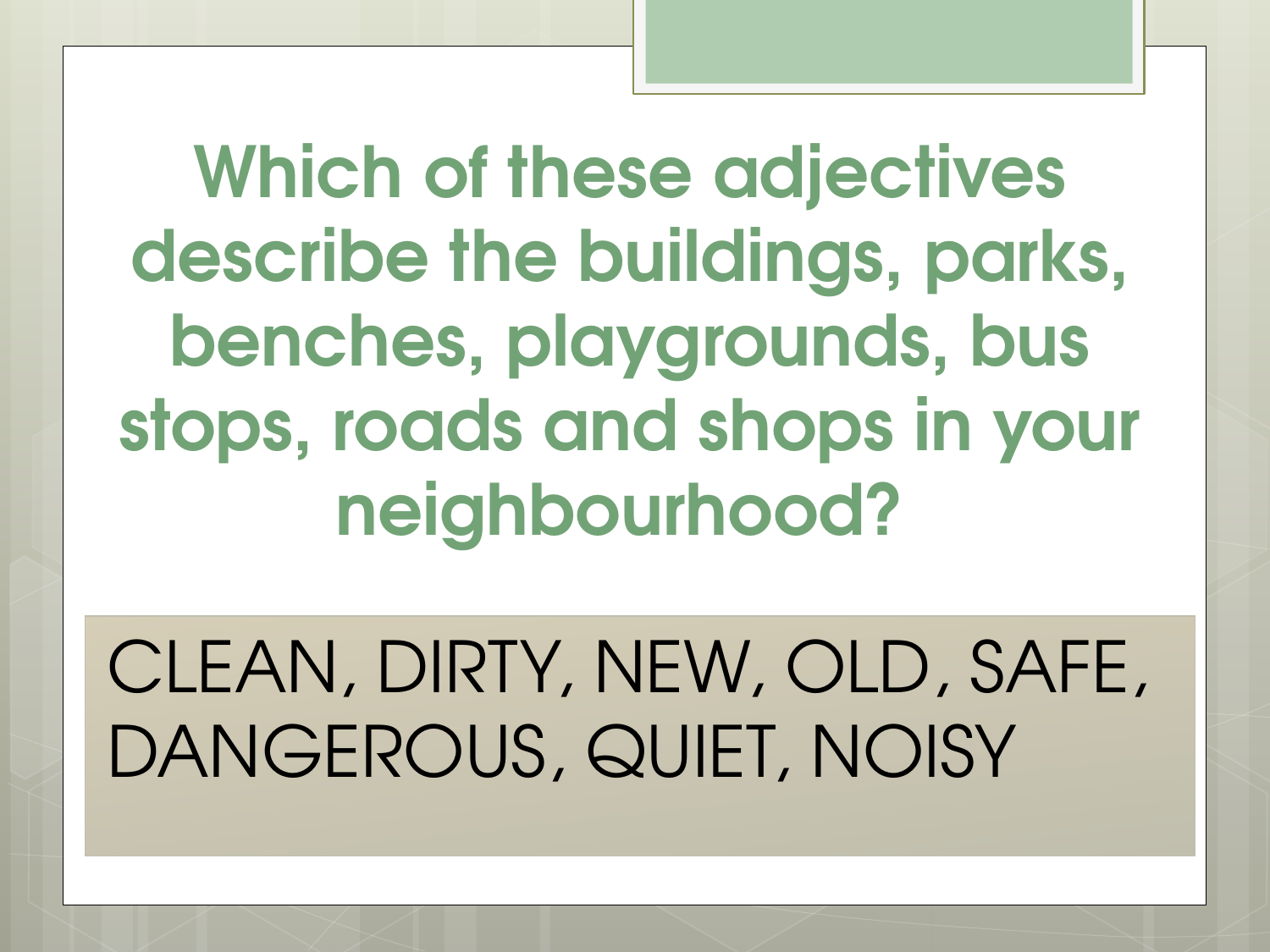

# Which of these adjectives describe the buildings, parks, benches, playgrounds, bus stops, roads and shops in your neighbourhood?
CLEAN, DIRTY, NEW, OLD, SAFE, DANGEROUS, QUIET, NOISY